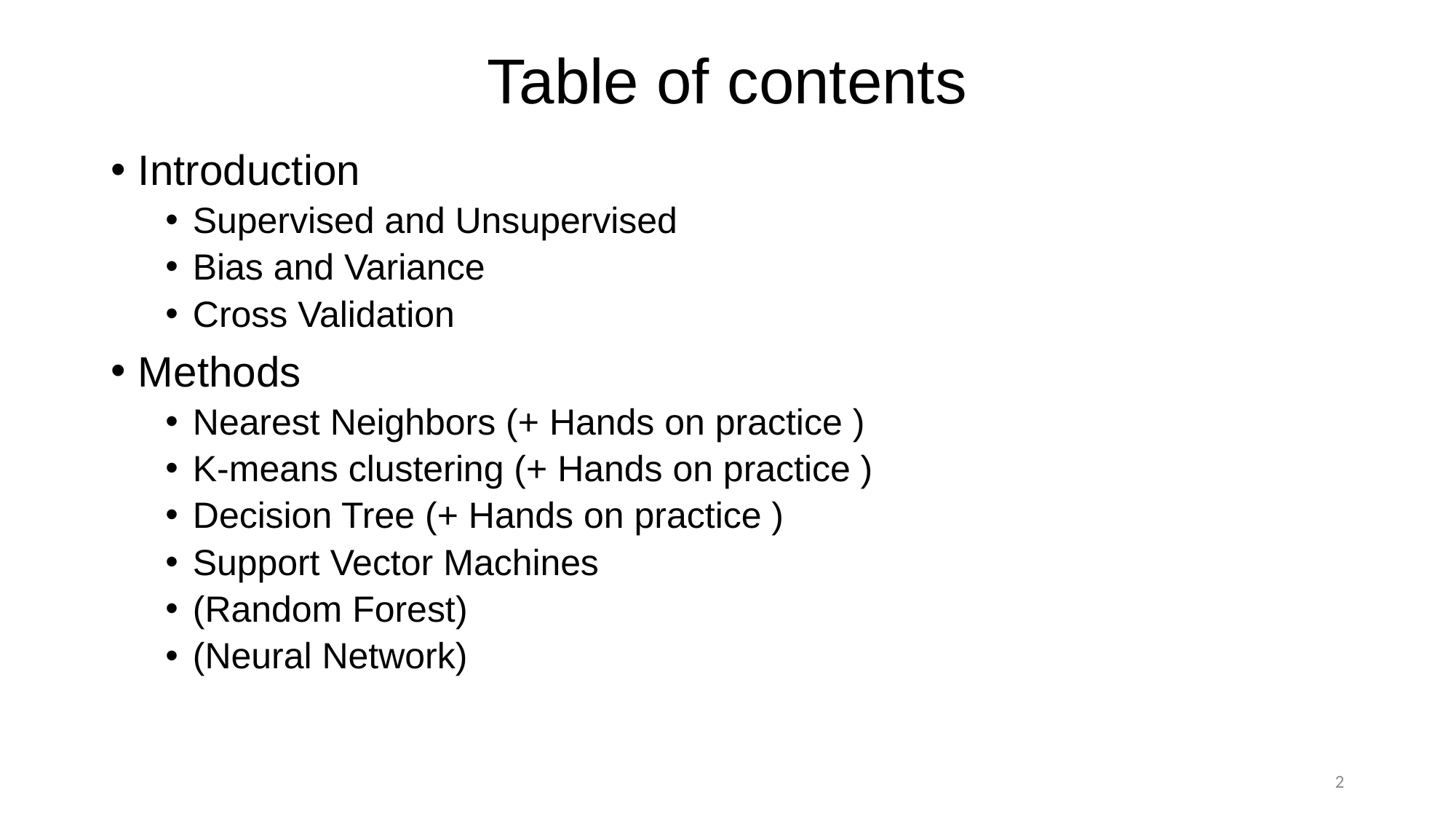

# Table of contents
Introduction
Supervised and Unsupervised
Bias and Variance
Cross Validation
Methods
Nearest Neighbors (+ Hands on practice )
K-means clustering (+ Hands on practice )
Decision Tree (+ Hands on practice )
Support Vector Machines
(Random Forest)
(Neural Network)
2